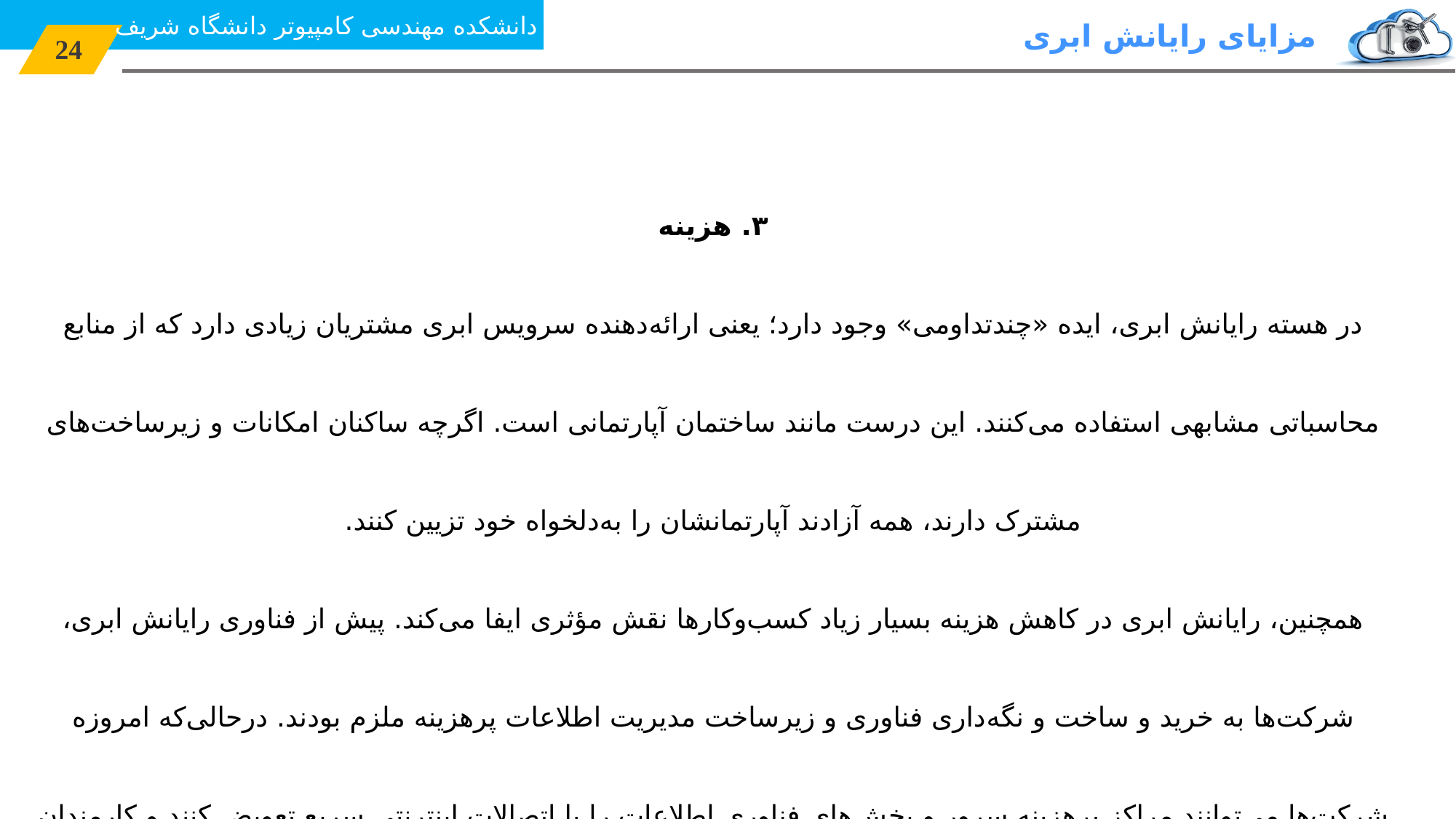

دانشکده مهندسی کامپیوتر دانشگاه شریف
مزایای رایانش ابری
24
۳. هزینه
در هسته رایانش ابری، ایده «چندتداومی» وجود دارد؛ یعنی ارائه‌دهنده سرویس ابری مشتریان زیادی دارد که از منابع محاسباتی مشابهی استفاده می‌کنند. این درست مانند ساختمان آپارتمانی است. اگرچه ساکنان امکانات و زیرساخت‌های مشترک دارند، همه آزادند آپارتمانشان را به‌دلخواه خود تزیین کنند.
همچنین، رایانش ابری در کاهش هزینه بسیار زیاد کسب‌وکار‌ها نقش مؤثری ایفا می‌کند. پیش از فناوری رایانش ابری، شرکت‌ها به خرید و ساخت و نگه‌داری فناوری و زیرساخت مدیریت اطلاعات پرهزینه ملزم بودند. در‌حالی‌که امروزه شرکت‌ها می‌توانند مراکز پرهزینه سرور و بخش‌های فناوری اطلاعات را با اتصالات اینترنتی سریع تعویض کنند و کارمندان نیز برای انجام وظایفشان می‌توانند به‌صورت آنلاین با همدیگر درارتباط باشند.